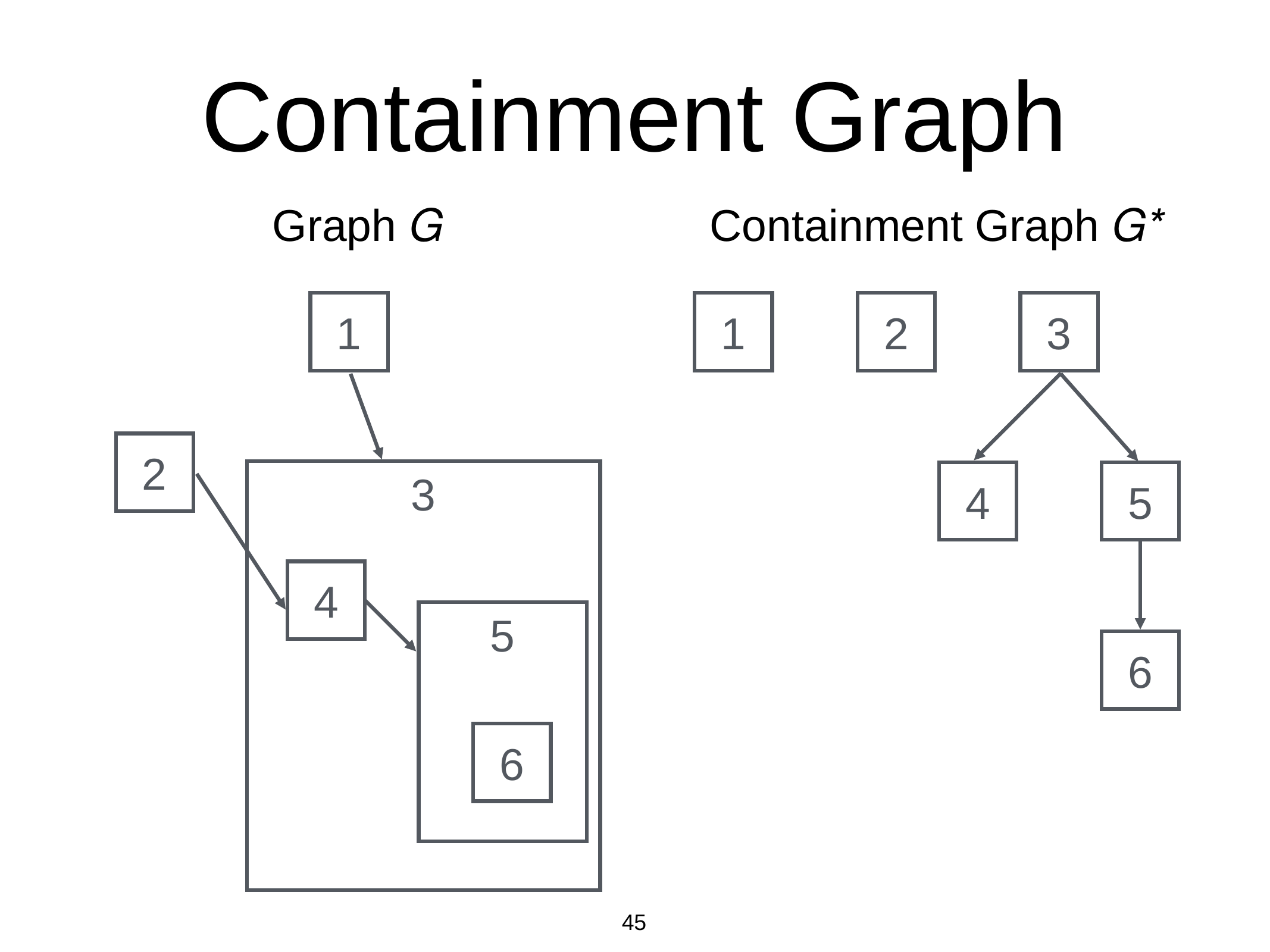

45
# Containment Graph
Graph G
Containment Graph G*
1

2
3

4

5
6
1
2
3

4
5

6